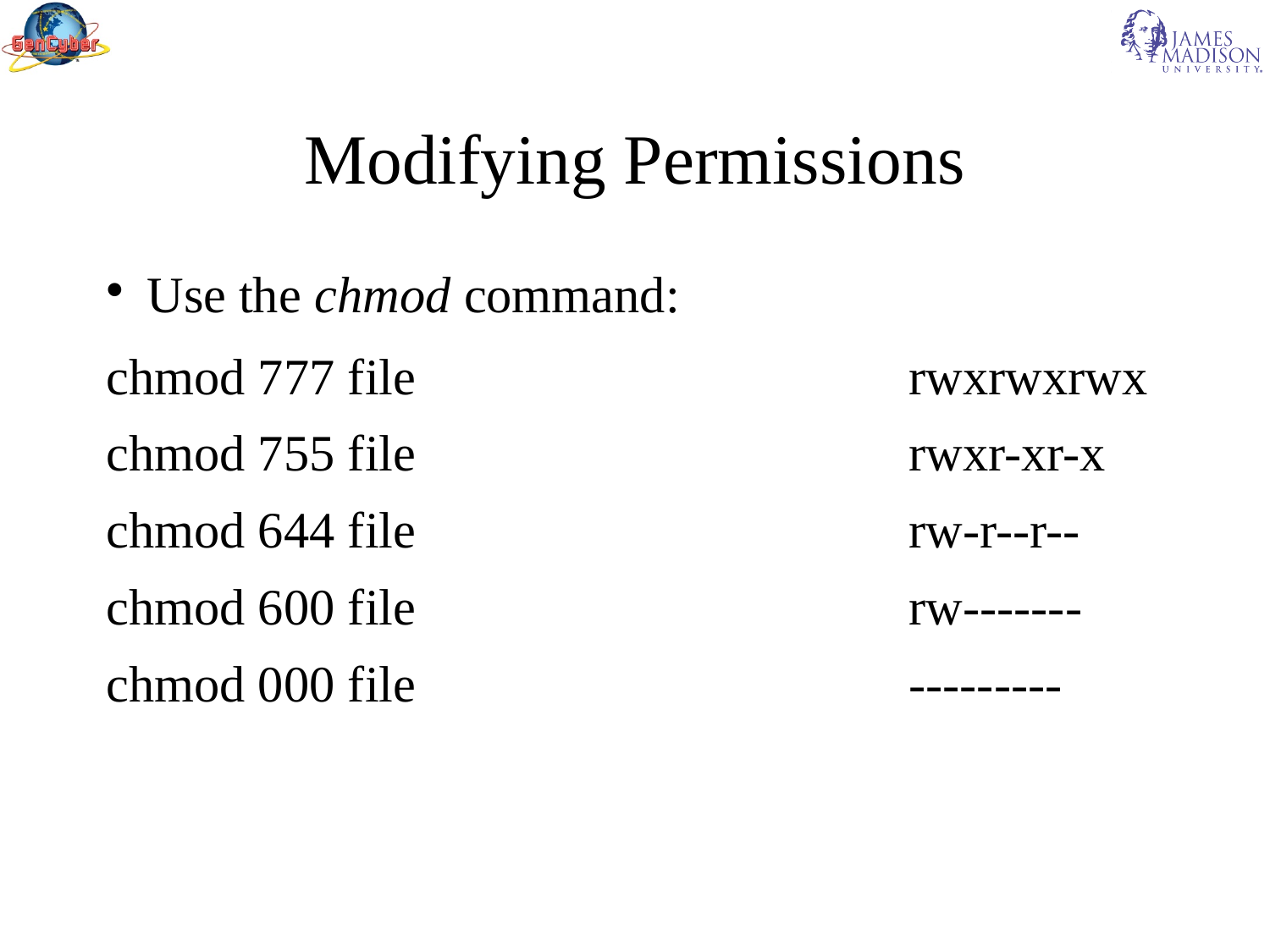

Modifying Permissions
Use the chmod command:
chmod 777 file				rwxrwxrwx
chmod 755 file				rwxr-xr-x
chmod 644 file				rw-r--r--
chmod 600 file				rw-------
chmod 000 file				---------